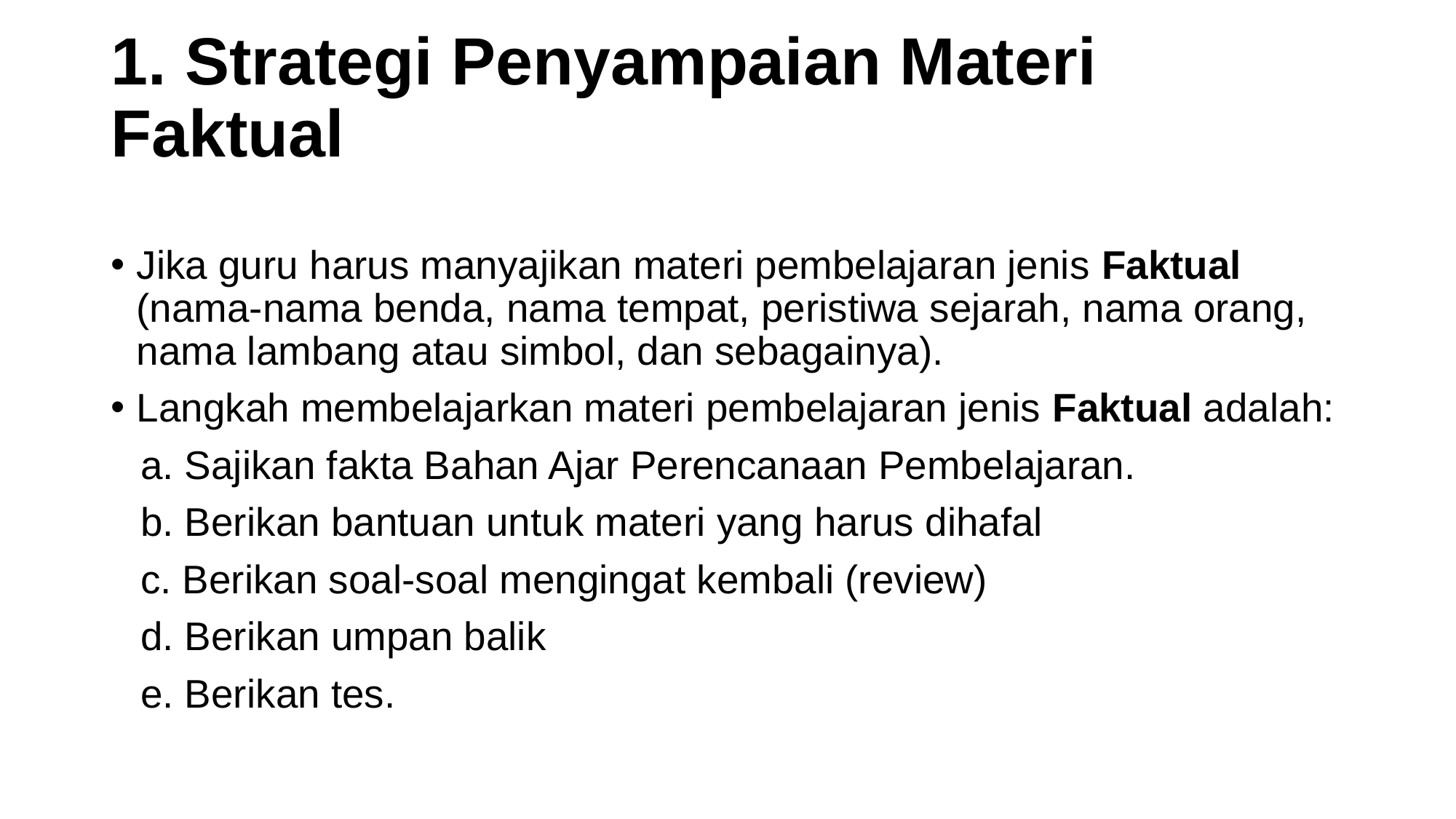

# 1. Strategi Penyampaian Materi Faktual
Jika guru harus manyajikan materi pembelajaran jenis Faktual (nama-nama benda, nama tempat, peristiwa sejarah, nama orang, nama lambang atau simbol, dan sebagainya).
Langkah membelajarkan materi pembelajaran jenis Faktual adalah:
a. Sajikan fakta Bahan Ajar Perencanaan Pembelajaran.
b. Berikan bantuan untuk materi yang harus dihafal
c. Berikan soal-soal mengingat kembali (review)
d. Berikan umpan balik
e. Berikan tes.